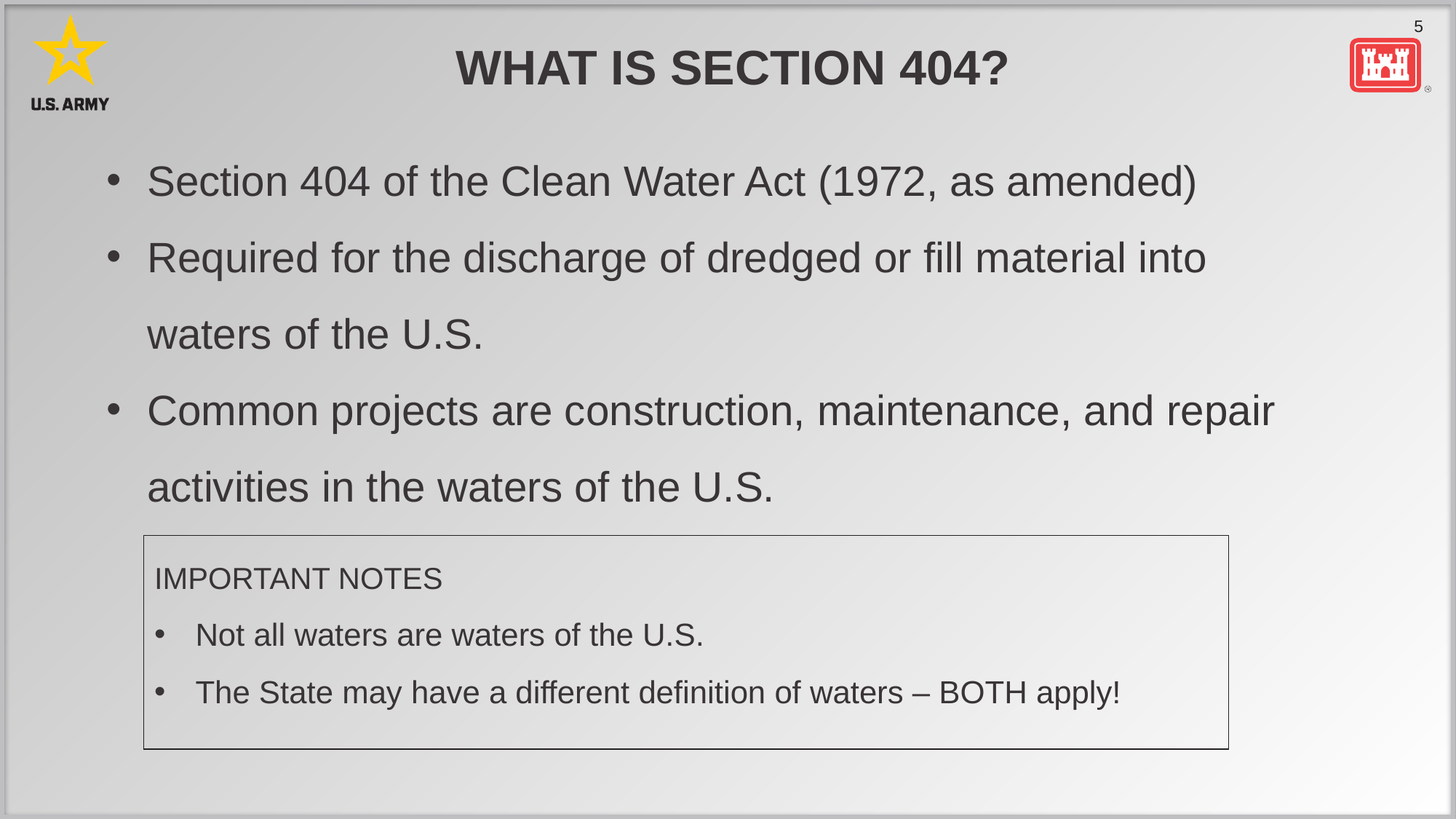

# What is Section 404?
Section 404 of the Clean Water Act (1972, as amended)
Required for the discharge of dredged or fill material into waters of the U.S.
Common projects are construction, maintenance, and repair activities in the waters of the U.S.

IMPORTANT NOTES
Not all waters are waters of the U.S.
The State may have a different definition of waters – BOTH apply!